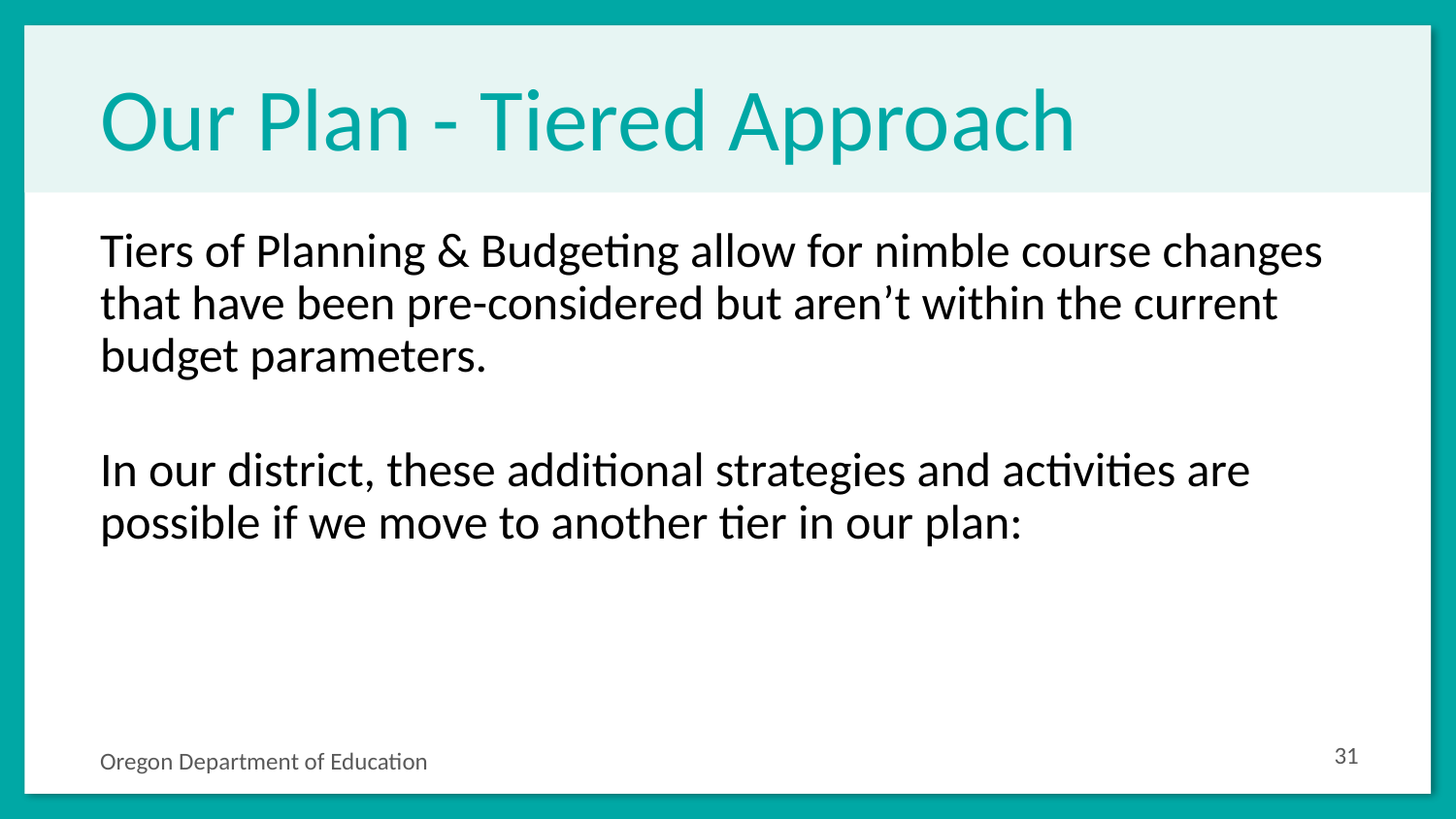

# Our Plan - Tiered Approach
Tiers of Planning & Budgeting allow for nimble course changes that have been pre-considered but aren’t within the current budget parameters.

In our district, these additional strategies and activities are possible if we move to another tier in our plan:
31